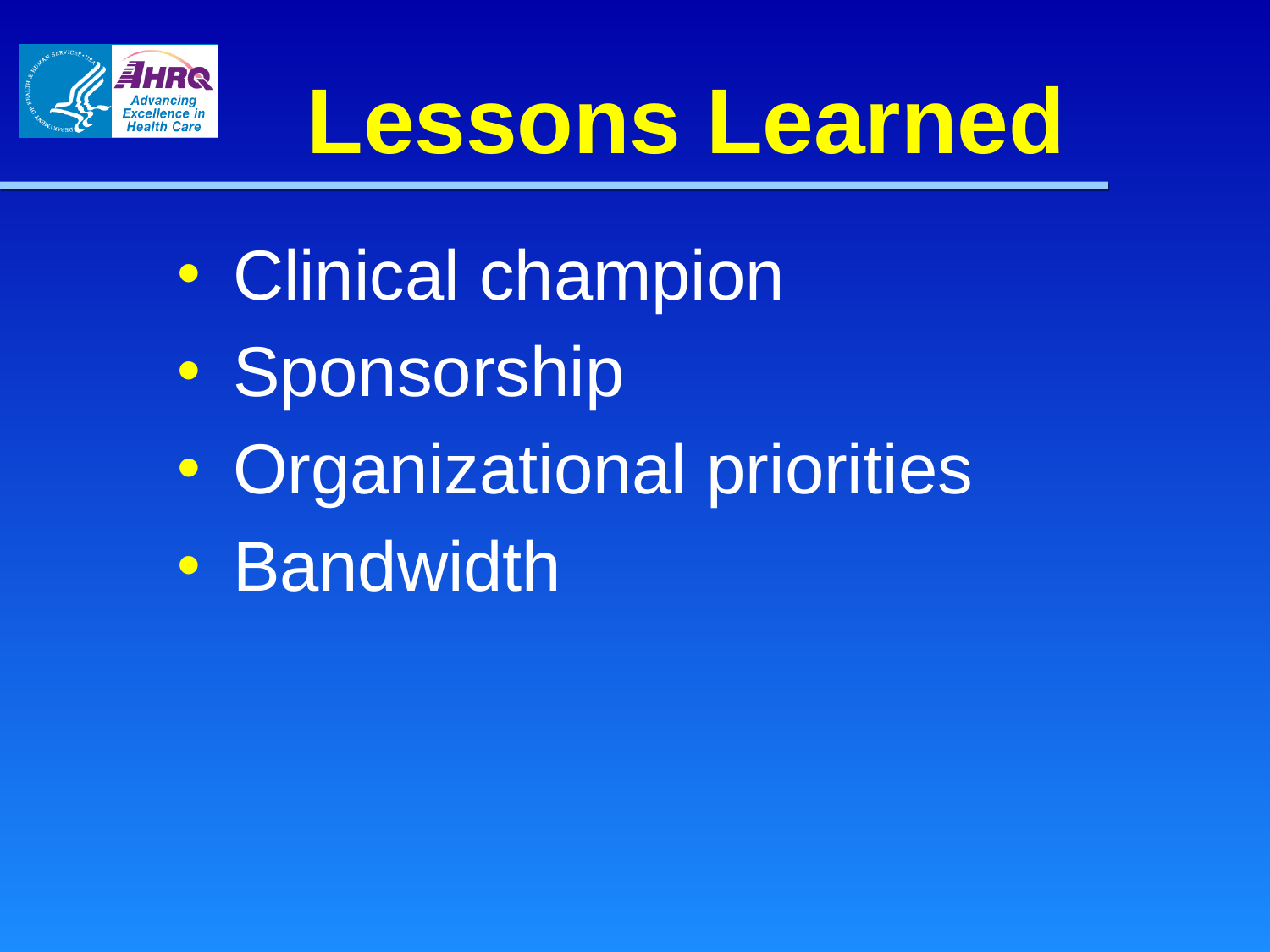

# Lessons Learned
Clinical champion
Sponsorship
Organizational priorities
Bandwidth